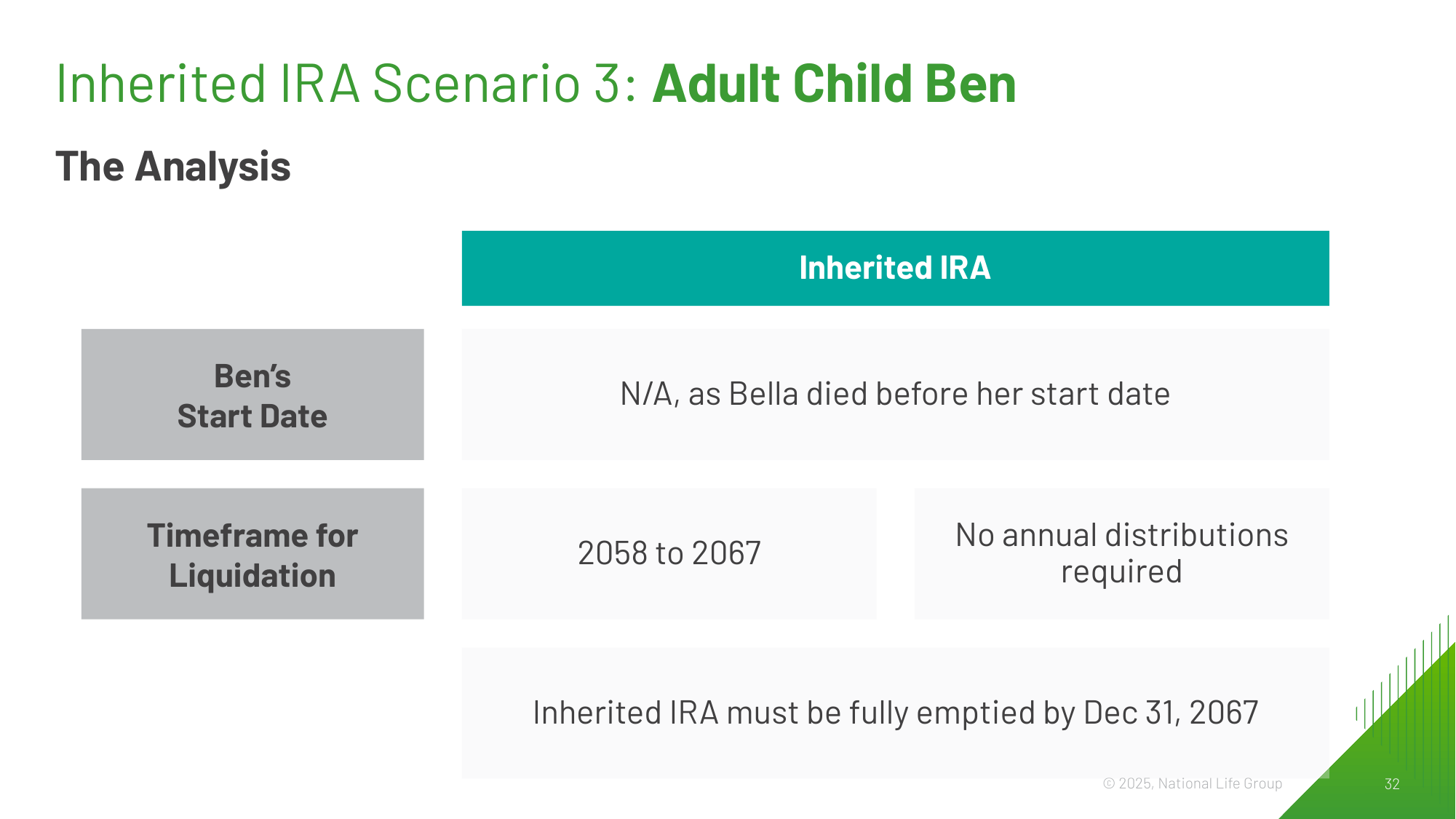

# Inherited IRA Scenario 3: Adult Child Ben
The Analysis
Inherited IRA
Ben’s
Start Date
N/A, as Bella died before her start date
Timeframe for Liquidation
2058 to 2067
No annual distributions required
Inherited IRA must be fully emptied by Dec 31, 2067
 32